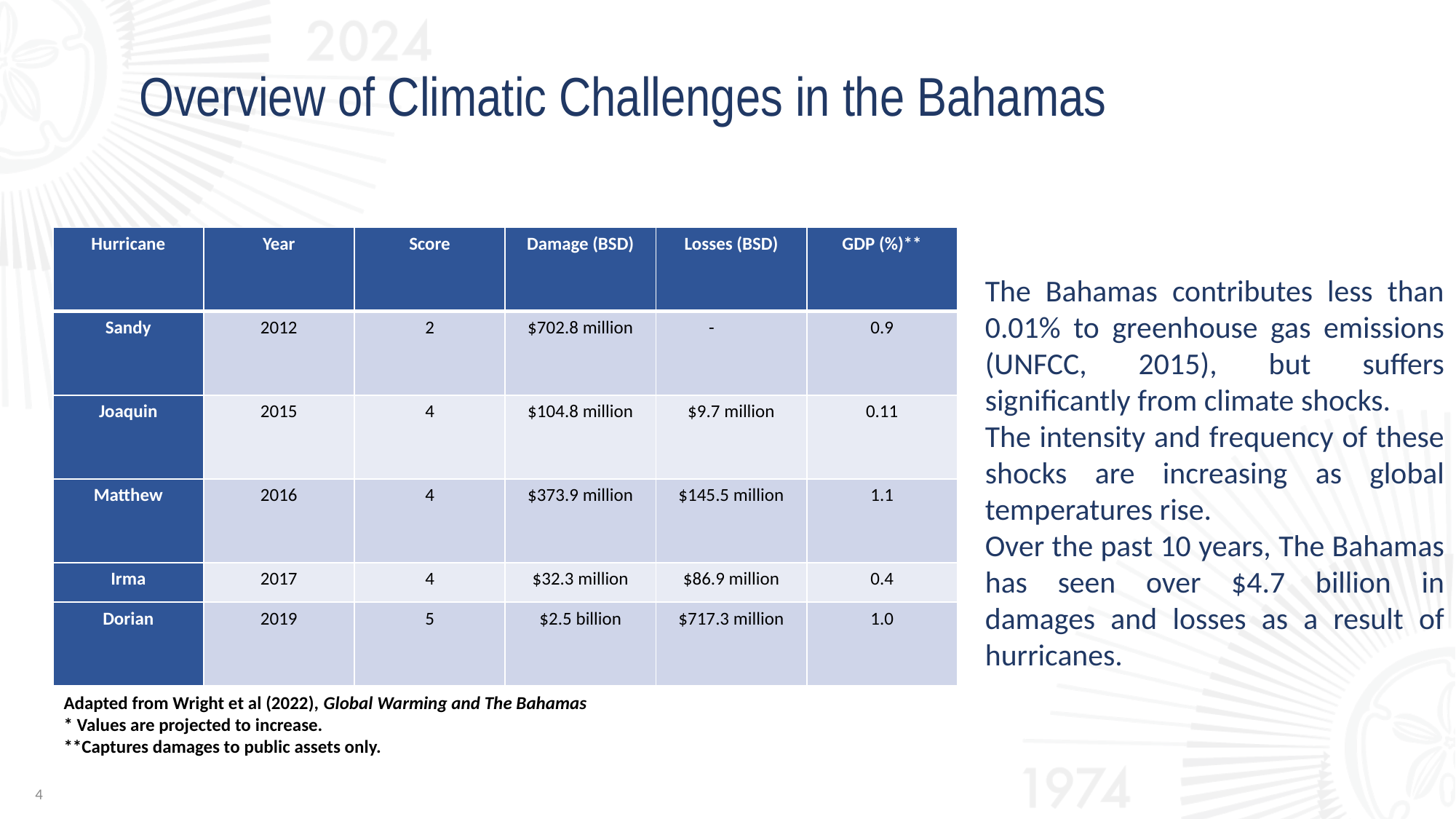

Overview of Climatic Challenges in the Bahamas
| Hurricane | Year | Score | Damage (BSD) | Losses (BSD) | GDP (%)\*\* |
| --- | --- | --- | --- | --- | --- |
| Sandy | 2012 | 2 | $702.8 million |  | 0.9 |
| Joaquin | 2015 | 4 | $104.8 million | $9.7 million | 0.11 |
| Matthew | 2016 | 4 | $373.9 million | $145.5 million | 1.1 |
| Irma | 2017 | 4 | $32.3 million | $86.9 million | 0.4 |
| Dorian | 2019 | 5 | $2.5 billion | $717.3 million | 1.0 |
The Bahamas contributes less than 0.01% to greenhouse gas emissions (UNFCC, 2015), but suffers significantly from climate shocks.
The intensity and frequency of these shocks are increasing as global temperatures rise.
Over the past 10 years, The Bahamas has seen over $4.7 billion in damages and losses as a result of hurricanes.

Adapted from Wright et al (2022), Global Warming and The Bahamas
* Values are projected to increase.
**Captures damages to public assets only.